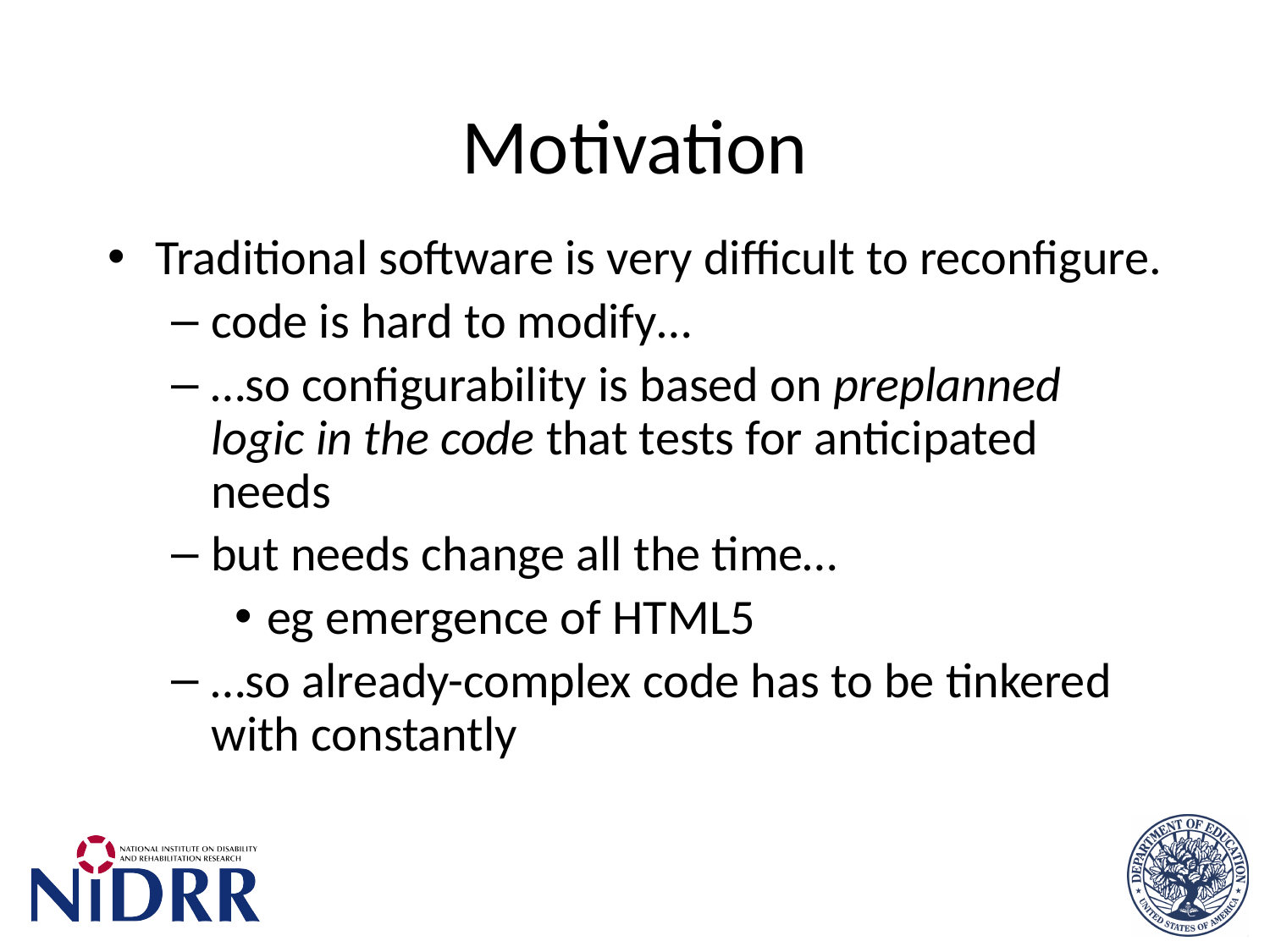

# Motivation
Traditional software is very difficult to reconfigure.
code is hard to modify…
…so configurability is based on preplanned logic in the code that tests for anticipated needs
but needs change all the time…
eg emergence of HTML5
…so already-complex code has to be tinkered with constantly